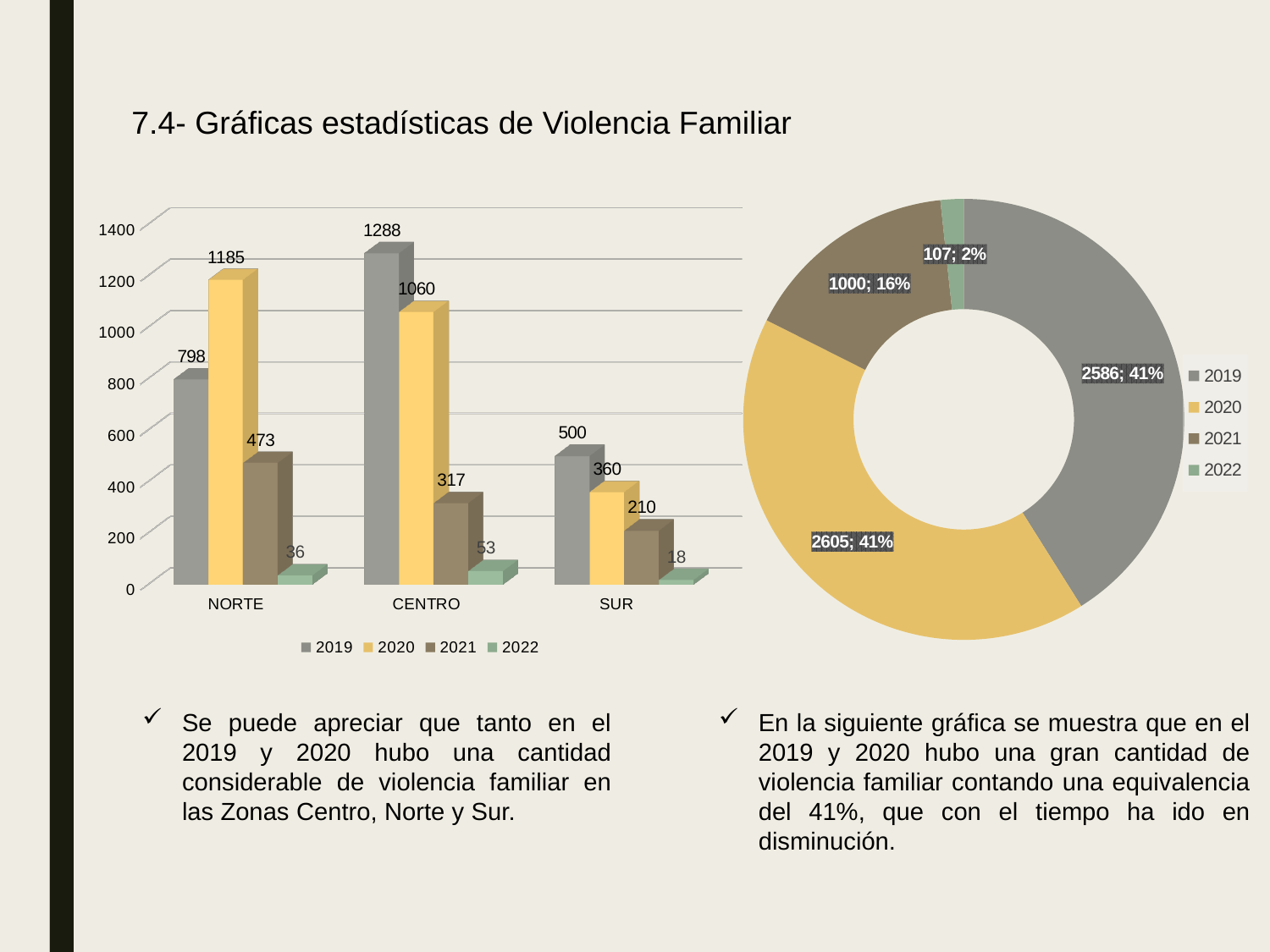

7.4- Gráficas estadísticas de Violencia Familiar

### Chart

| Category | TOTAL |
|---|---|
| 2019 | 2586.0 |
| 2020 | 2605.0 |
| 2021 | 1000.0 |
| 2022 | 107.0 |

[unsupported chart]

Se puede apreciar que tanto en el 2019 y 2020 hubo una cantidad considerable de violencia familiar en las Zonas Centro, Norte y Sur.
En la siguiente gráfica se muestra que en el 2019 y 2020 hubo una gran cantidad de violencia familiar contando una equivalencia del 41%, que con el tiempo ha ido en disminución.